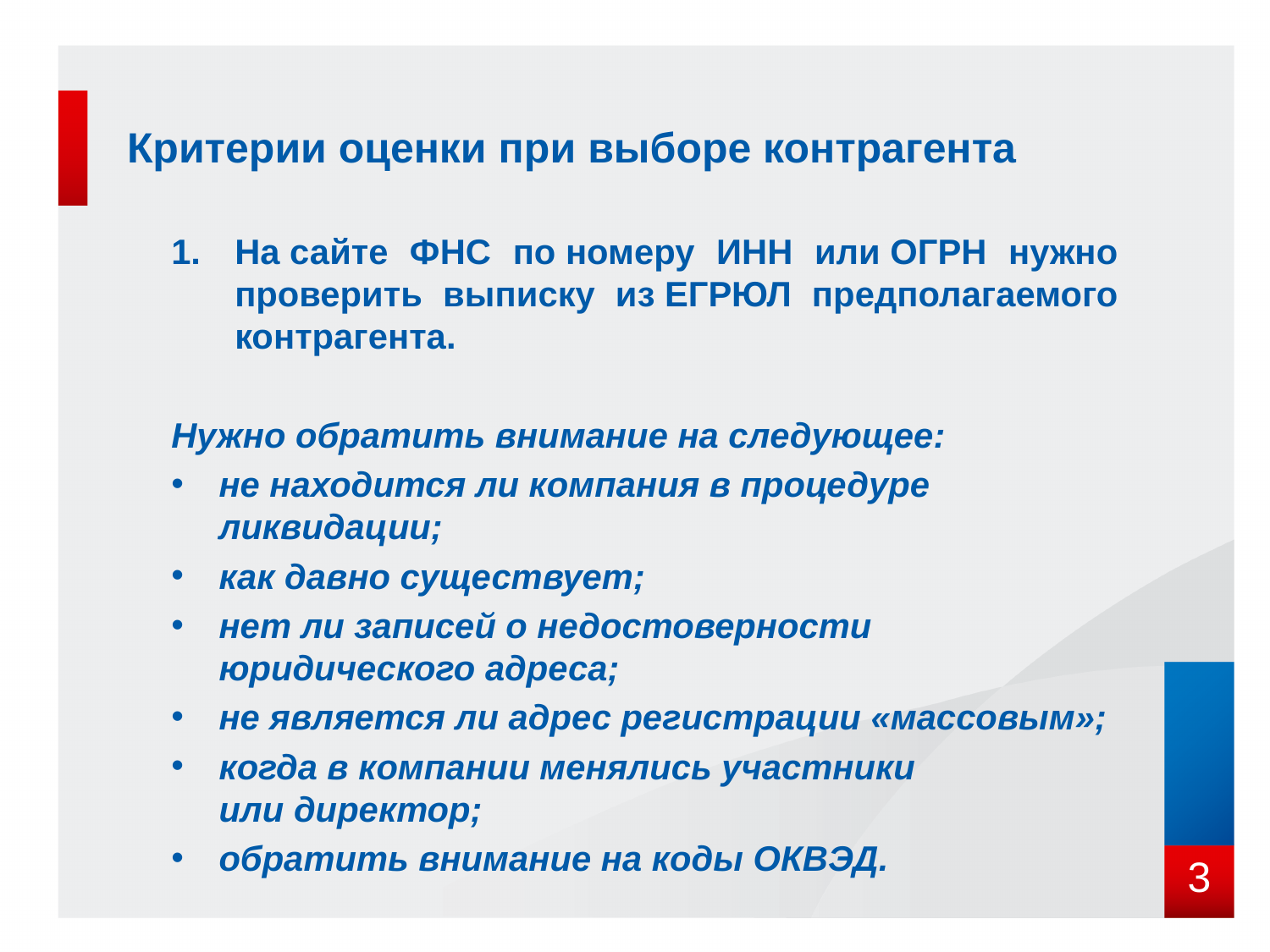

# Критерии оценки при выборе контрагента
На сайте ФНС по номеру ИНН или ОГРН нужно проверить выписку из ЕГРЮЛ предполагаемого контрагента.

Нужно обратить внимание на следующее:
не находится ли компания в процедуре ликвидации;
как давно существует;
нет ли записей о недостоверности юридического адреса;
не является ли адрес регистрации «массовым»;
когда в компании менялись участники или директор;
обратить внимание на коды ОКВЭД.
3